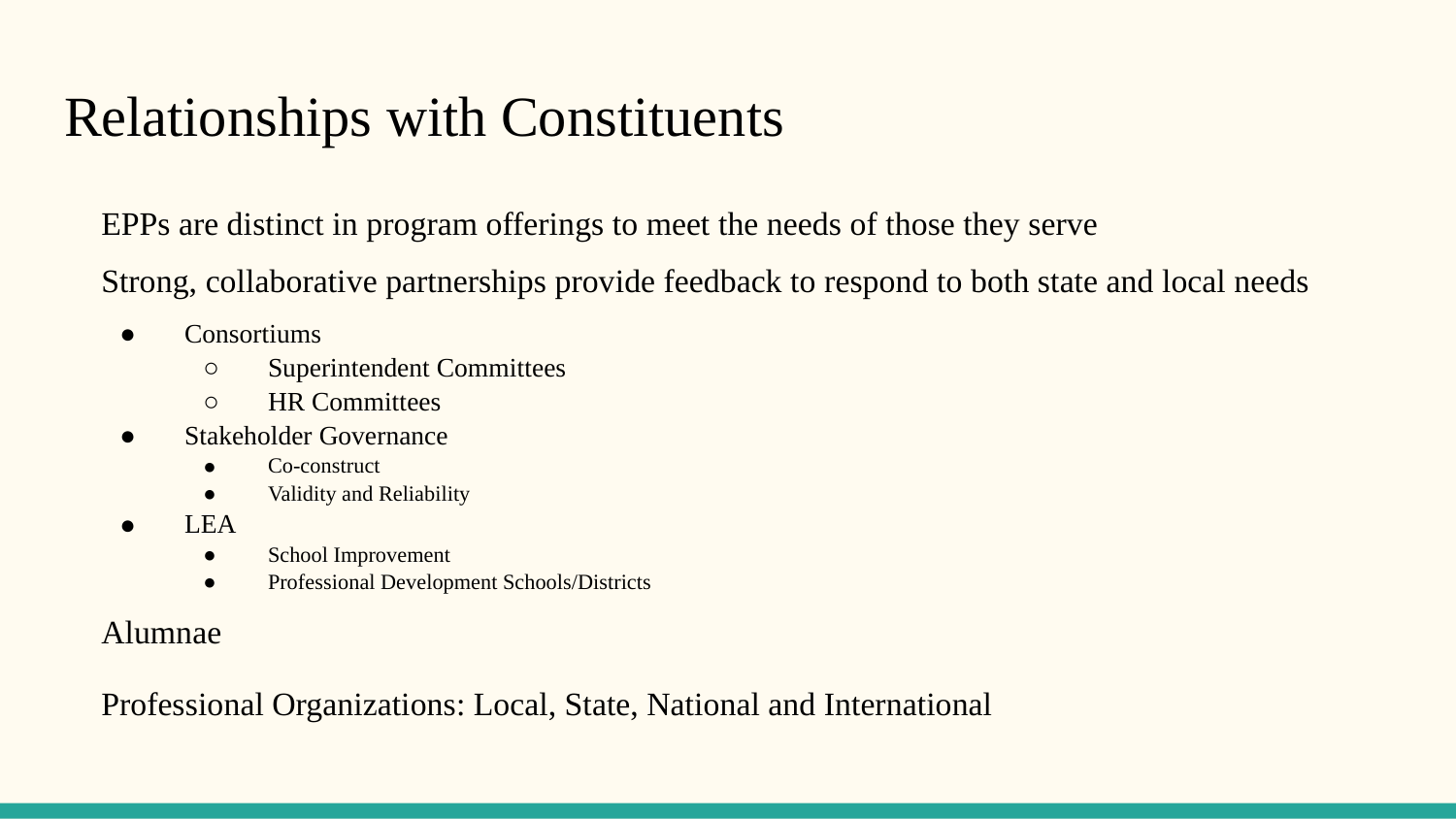

# Relationships with Constituents
EPPs are distinct in program offerings to meet the needs of those they serve
Strong, collaborative partnerships provide feedback to respond to both state and local needs
Consortiums
Superintendent Committees
HR Committees
Stakeholder Governance
Co-construct
Validity and Reliability
LEA
School Improvement
Professional Development Schools/Districts
Alumnae
Professional Organizations: Local, State, National and International